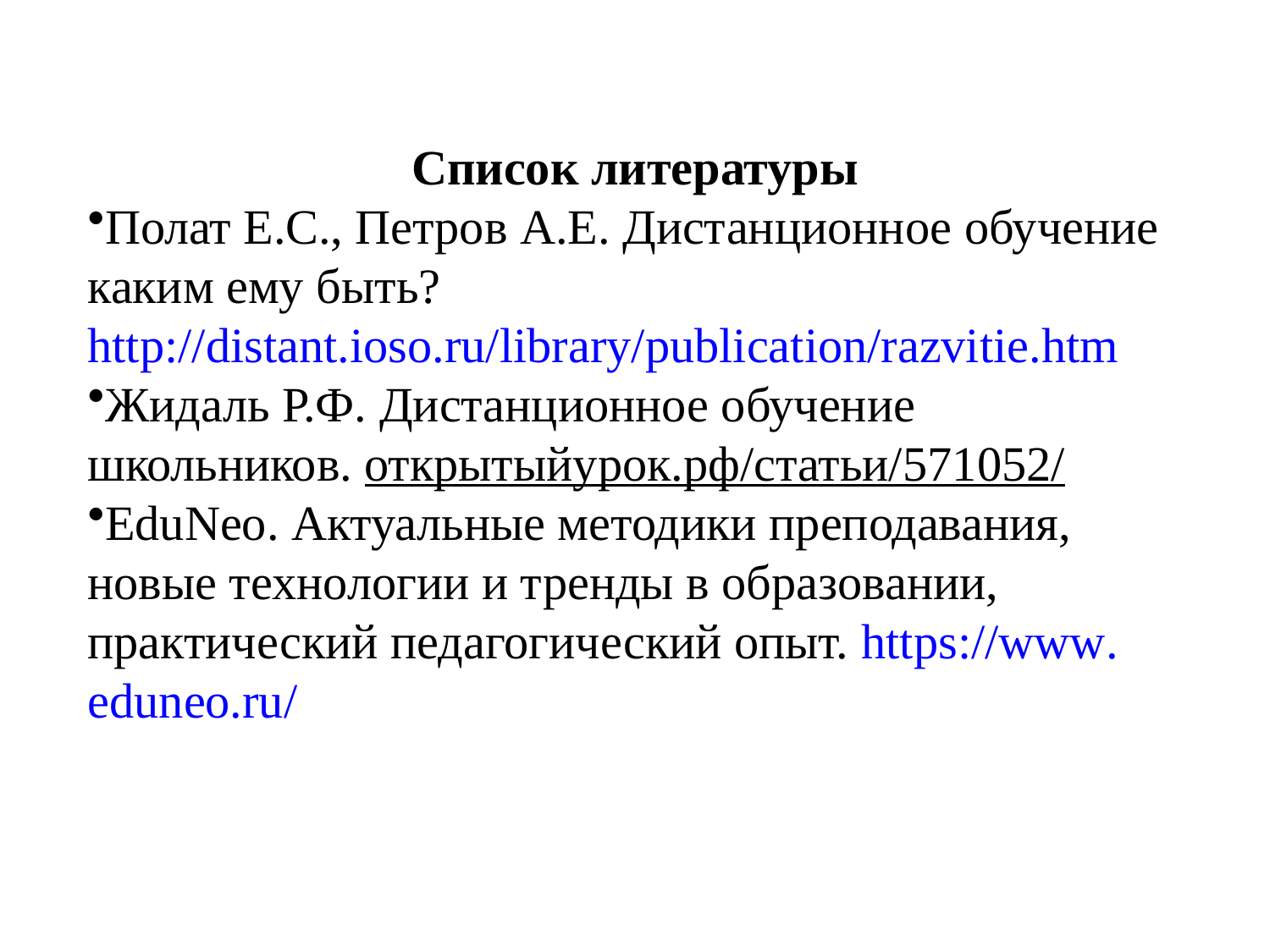

Список литературы
Полат Е.С., Петров А.Е. Дистанционное обучение каким ему быть? http://distant.ioso.ru/library/publication/razvitie.htm
Жидаль Р.Ф. Дистанционное обучение школьников. открытыйурок.рф/статьи/571052/
EduNeo. Актуальные методики преподавания, новые технологии и тренды в образовании, практический педагогический опыт. https://www.eduneo.ru/